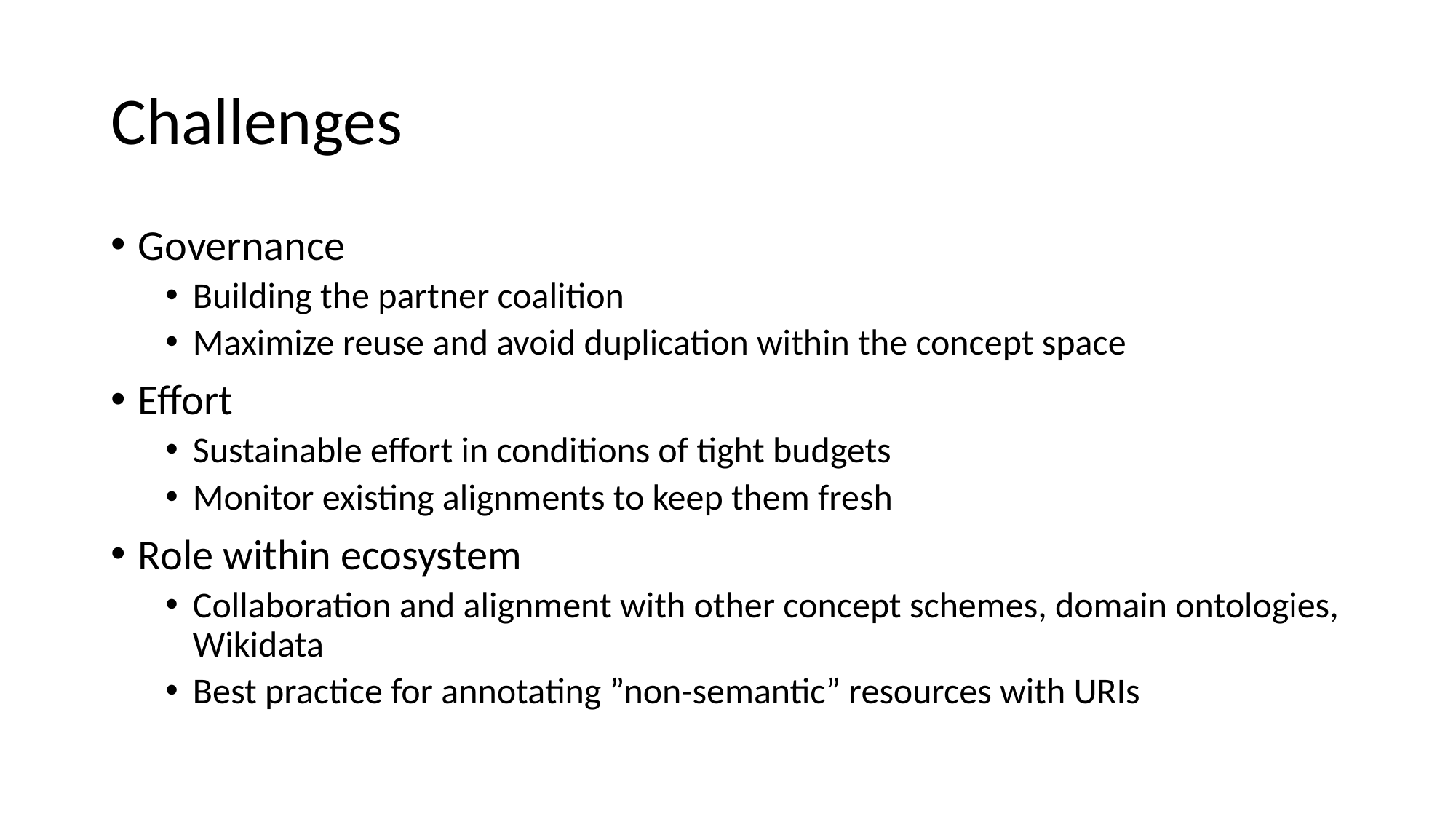

# Challenges
Governance
Building the partner coalition
Maximize reuse and avoid duplication within the concept space
Effort
Sustainable effort in conditions of tight budgets
Monitor existing alignments to keep them fresh
Role within ecosystem
Collaboration and alignment with other concept schemes, domain ontologies, Wikidata
Best practice for annotating ”non-semantic” resources with URIs